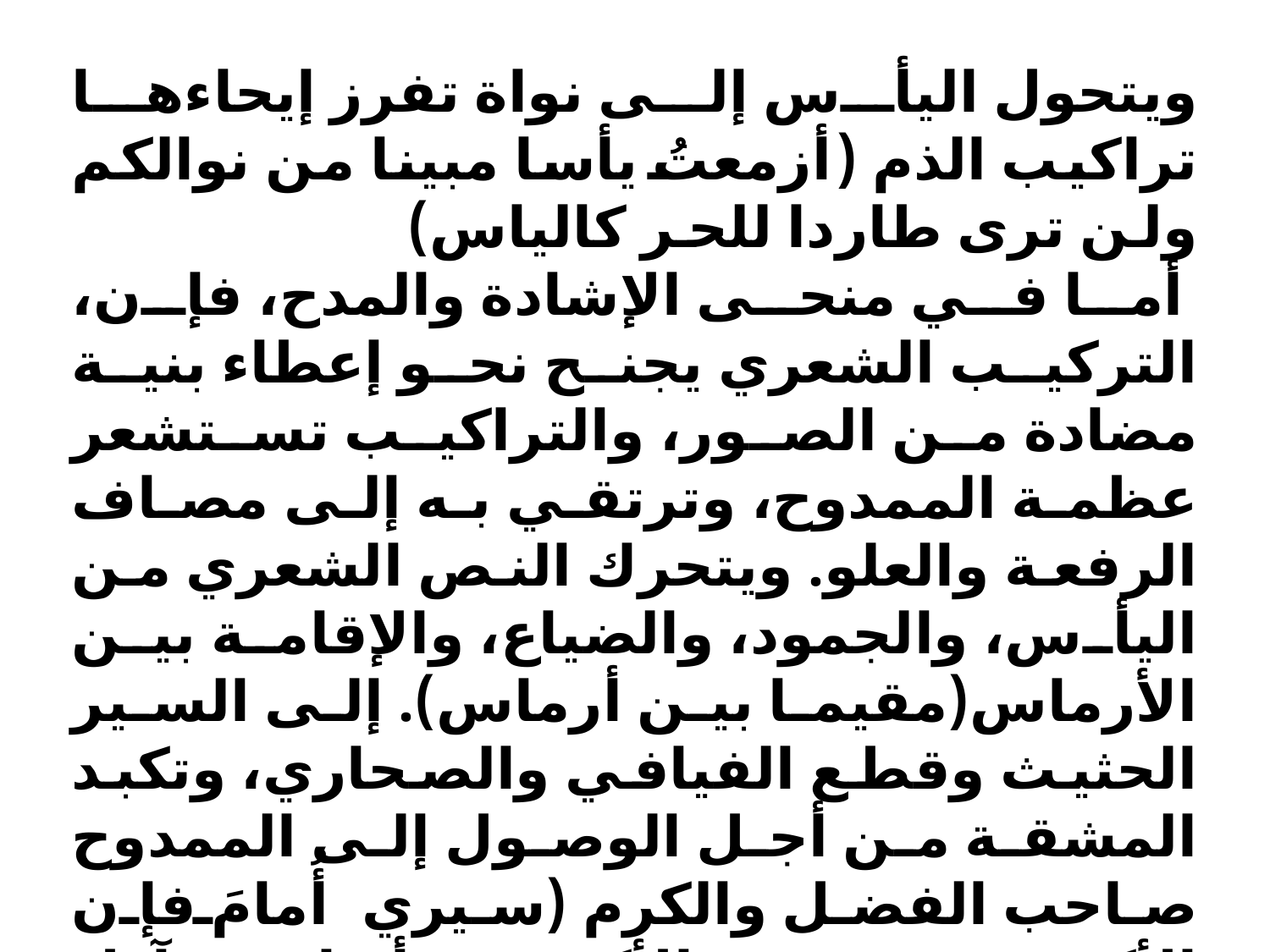

ويتحول اليأس إلى نواة تفرز إيحاءها تراكيب الذم (أزمعتُ يأسا مبينا من نوالكم ولن ترى طاردا للحر كالياس)                     
 أما في منحى الإشادة والمدح، فإن، التركيب الشعري يجنح نحو إعطاء بنية مضادة من الصور، والتراكيب تستشعر عظمة الممدوح، وترتقي به إلى مصاف الرفعة والعلو. ويتحرك النص الشعري من اليأس، والجمود، والضياع، والإقامة بين الأرماس(مقيما بين أرماس). إلى السير الحثيث وقطع الفيافي والصحاري، وتكبد المشقة من أجل الوصول إلى الممدوح صاحب الفضل والكرم (سيري أُمامَ فإن الأكثرين حصى والأكرمين أبا من آل شماس).